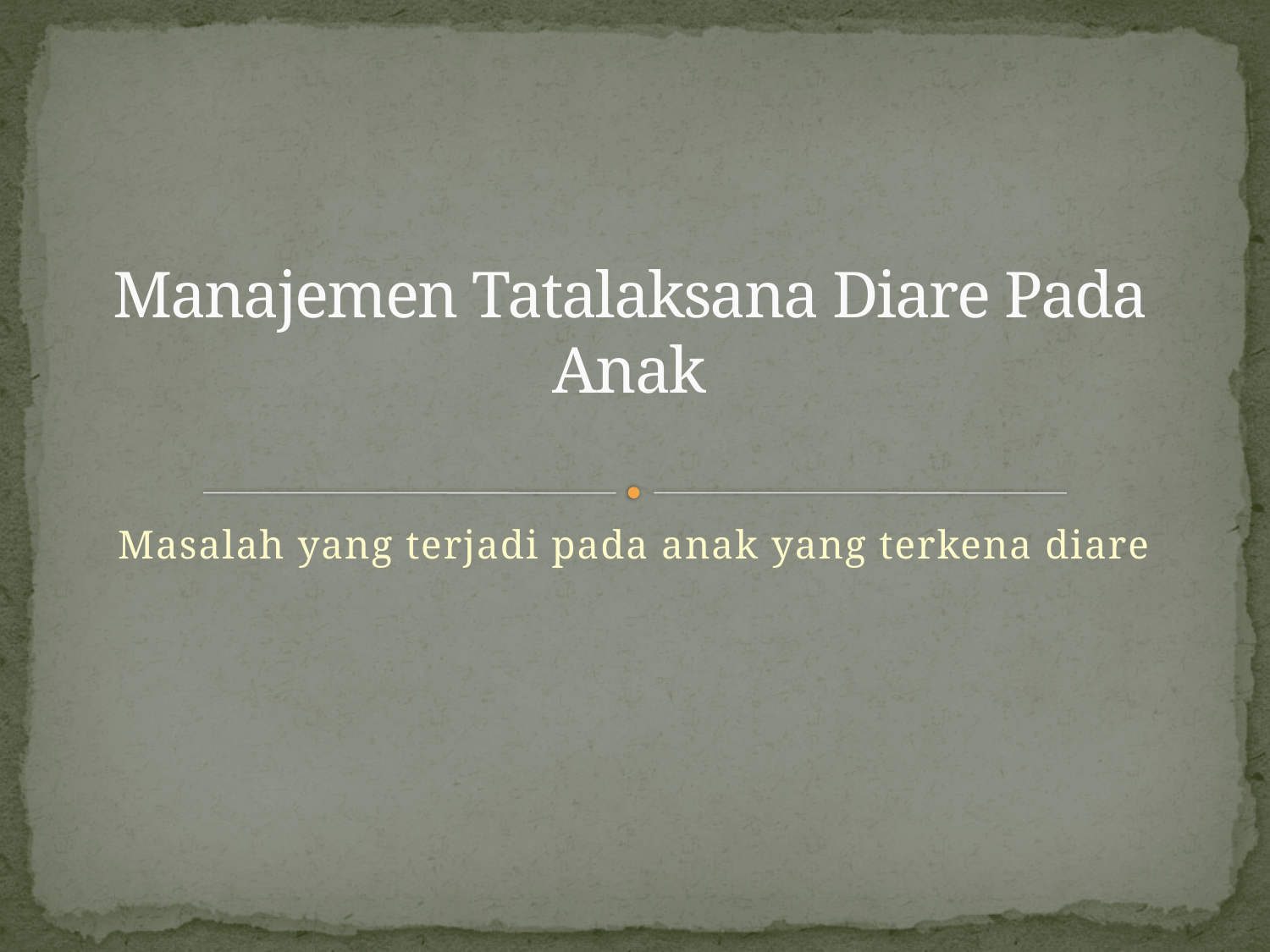

# Manajemen Tatalaksana Diare Pada Anak
Masalah yang terjadi pada anak yang terkena diare